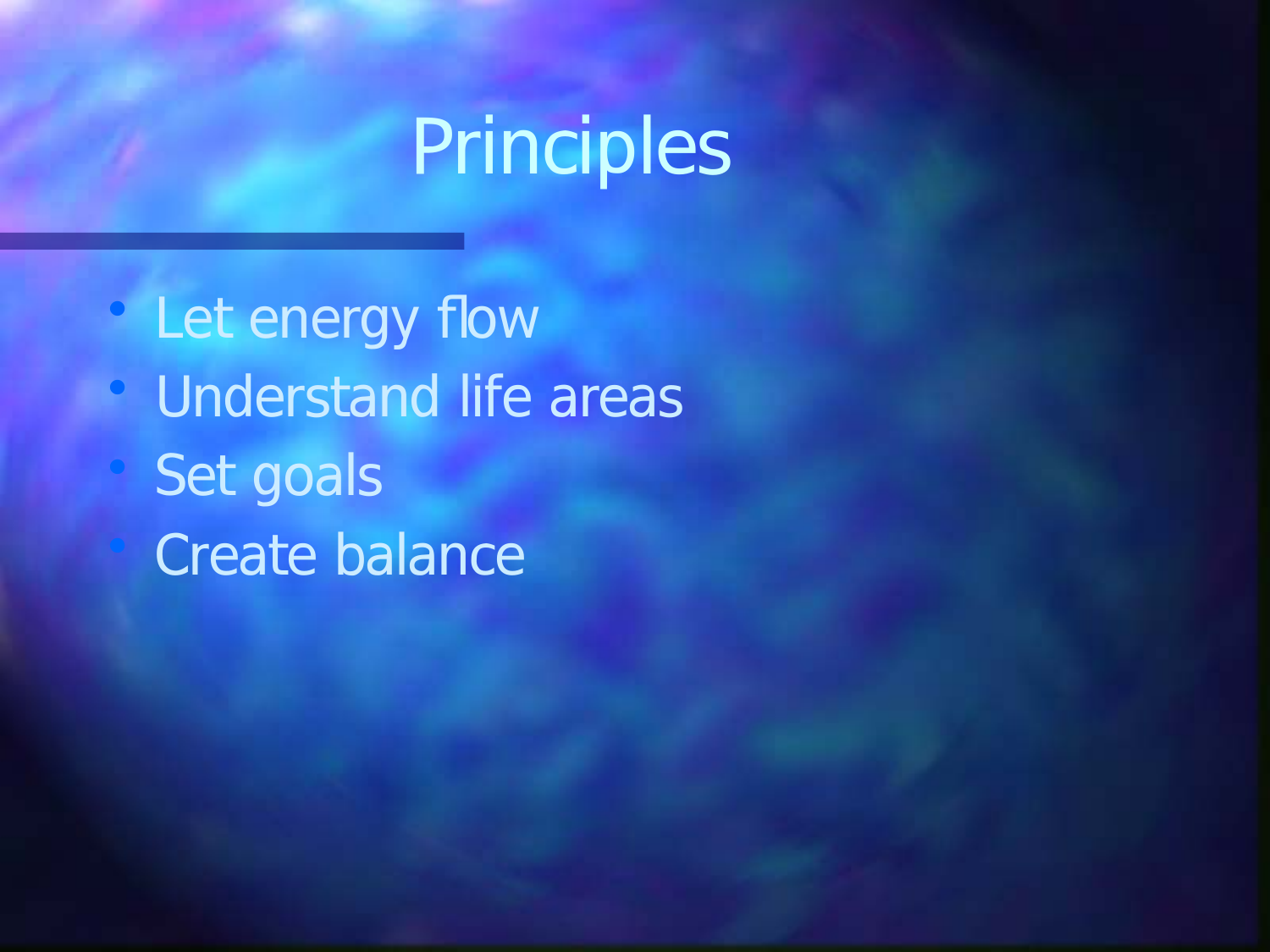

# Principles
Let energy flow
Understand life areas
Set goals
Create balance